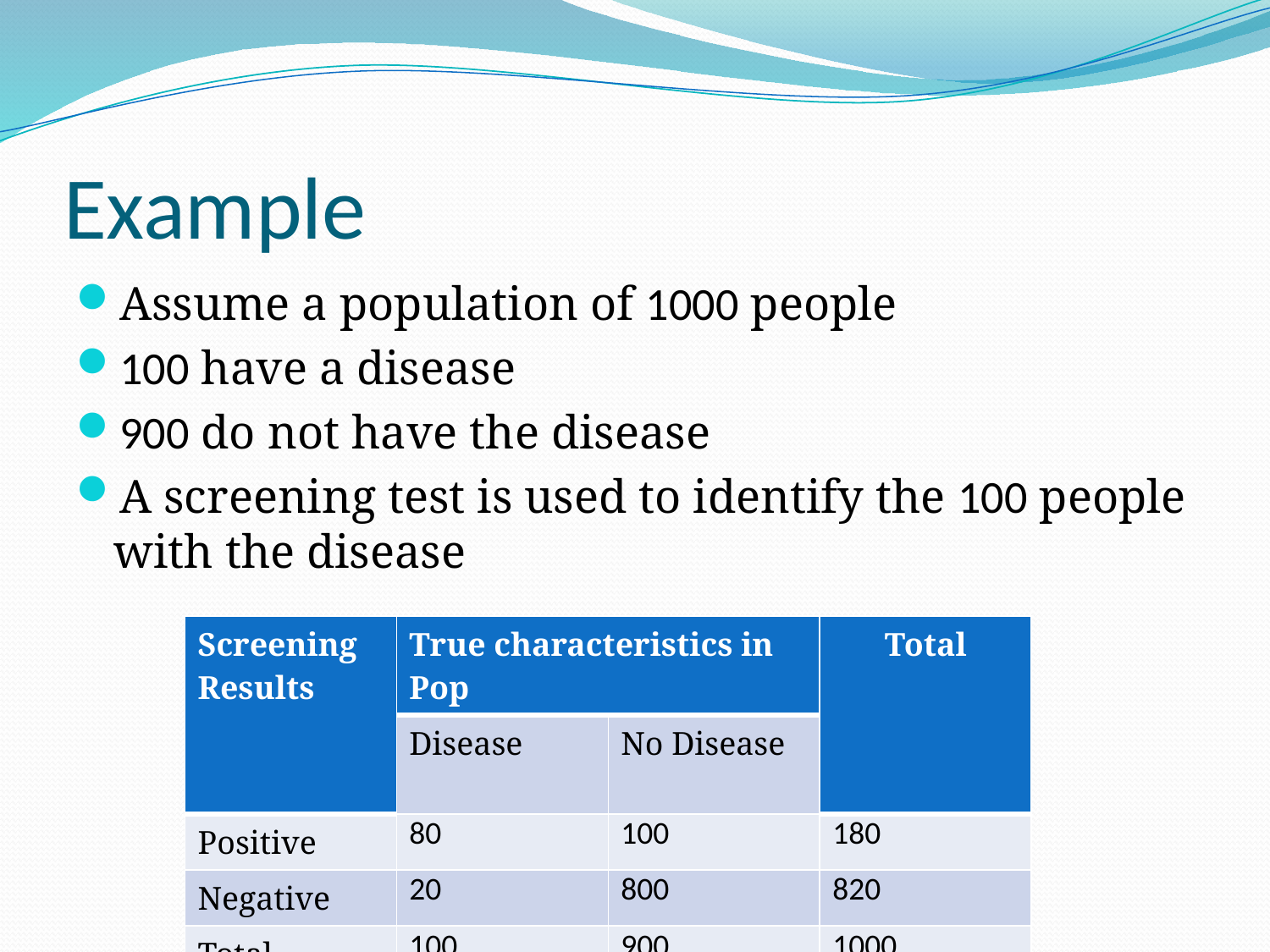

# Example
Assume a population of 1000 people
100 have a disease
900 do not have the disease
A screening test is used to identify the 100 people with the disease
| Screening Results | True characteristics in Pop |  | Total |
| --- | --- | --- | --- |
|  | Disease | No Disease |  |
| Positive | 80 | 100 | 180 |
| Negative | 20 | 800 | 820 |
| Total | 100 | 900 | 1000 |